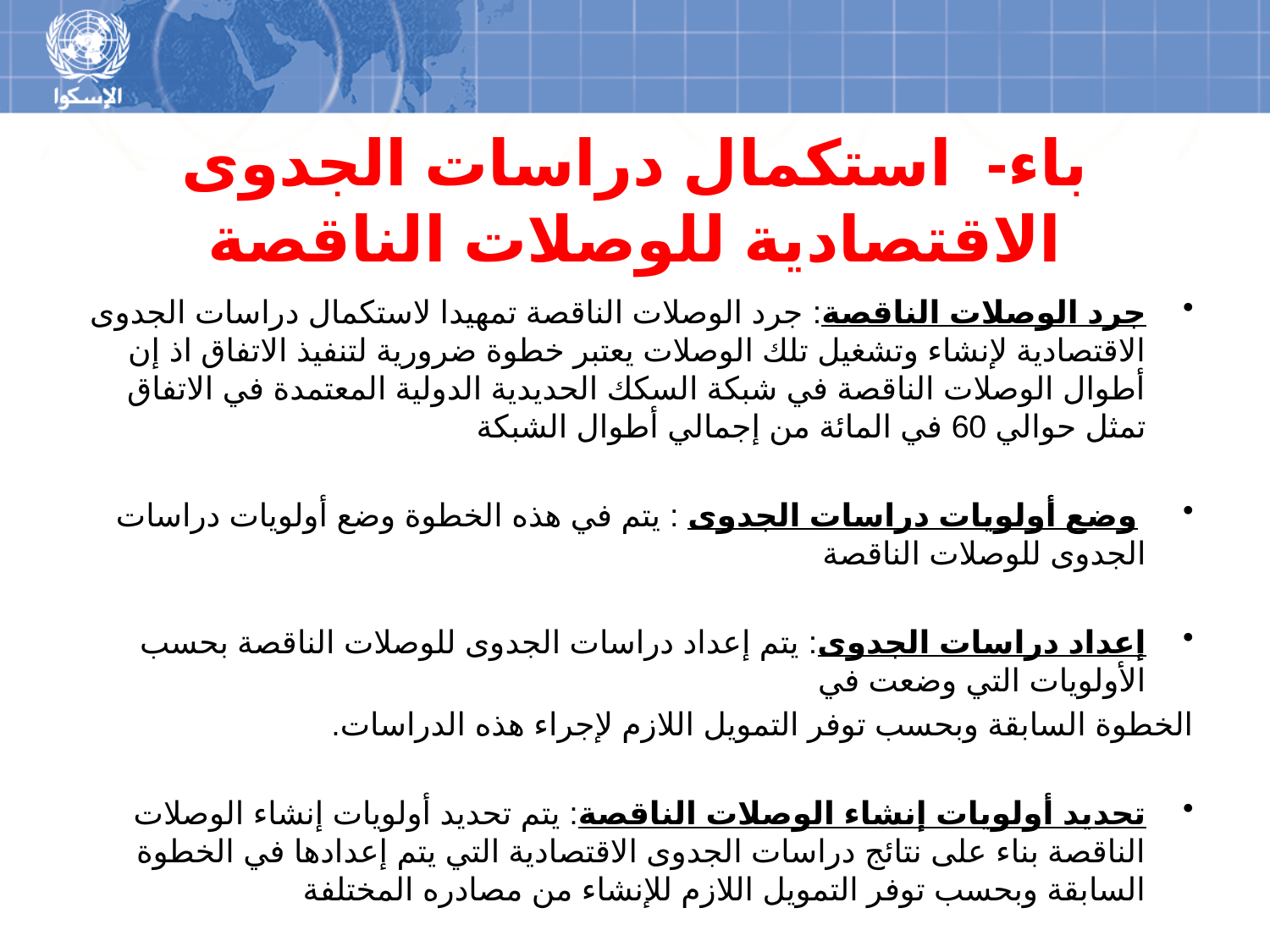

# باء-  استكمال دراسات الجدوى الاقتصادية للوصلات الناقصة
جرد الوصلات الناقصة: جرد الوصلات الناقصة تمهيدا لاستكمال دراسات الجدوى الاقتصادية لإنشاء وتشغيل تلك الوصلات يعتبر خطوة ضرورية لتنفيذ الاتفاق اذ إن أطوال الوصلات الناقصة في شبكة السكك الحديدية الدولية المعتمدة في الاتفاق تمثل حوالي 60 في المائة من إجمالي أطوال الشبكة

 وضع أولويات دراسات الجدوى : يتم في هذه الخطوة وضع أولويات دراسات الجدوى للوصلات الناقصة

إعداد دراسات الجدوى: يتم إعداد دراسات الجدوى للوصلات الناقصة بحسب الأولويات التي وضعت في
الخطوة السابقة وبحسب توفر التمويل اللازم لإجراء هذه الدراسات.

تحديد أولويات إنشاء الوصلات الناقصة: يتم تحديد أولويات إنشاء الوصلات الناقصة بناء على نتائج دراسات الجدوى الاقتصادية التي يتم إعدادها في الخطوة السابقة وبحسب توفر التمويل اللازم للإنشاء من مصادره المختلفة